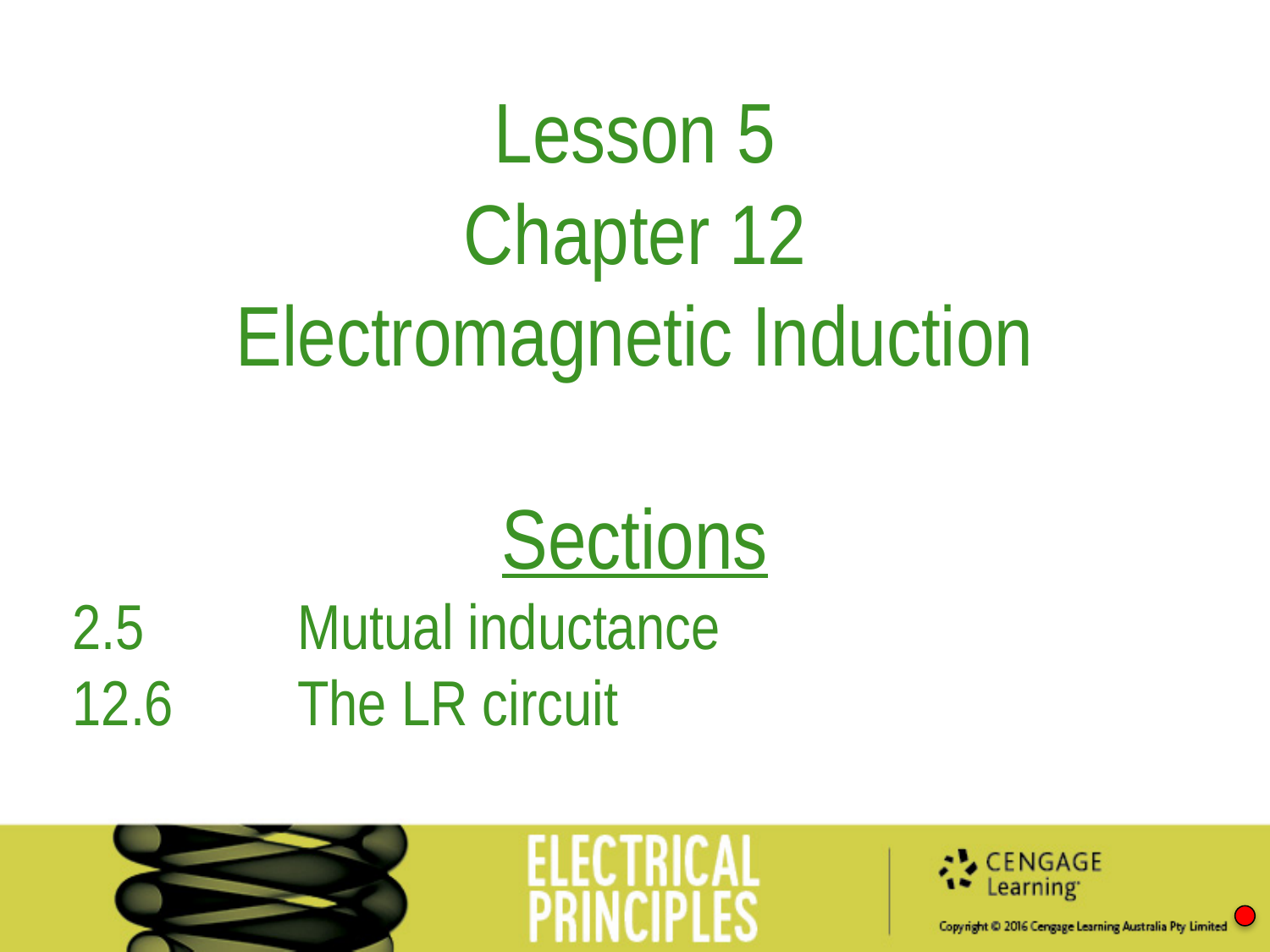

Lesson 5
Chapter 12
Electromagnetic Induction

Sections
2.5 	Mutual inductance
12.6 	The LR circuit